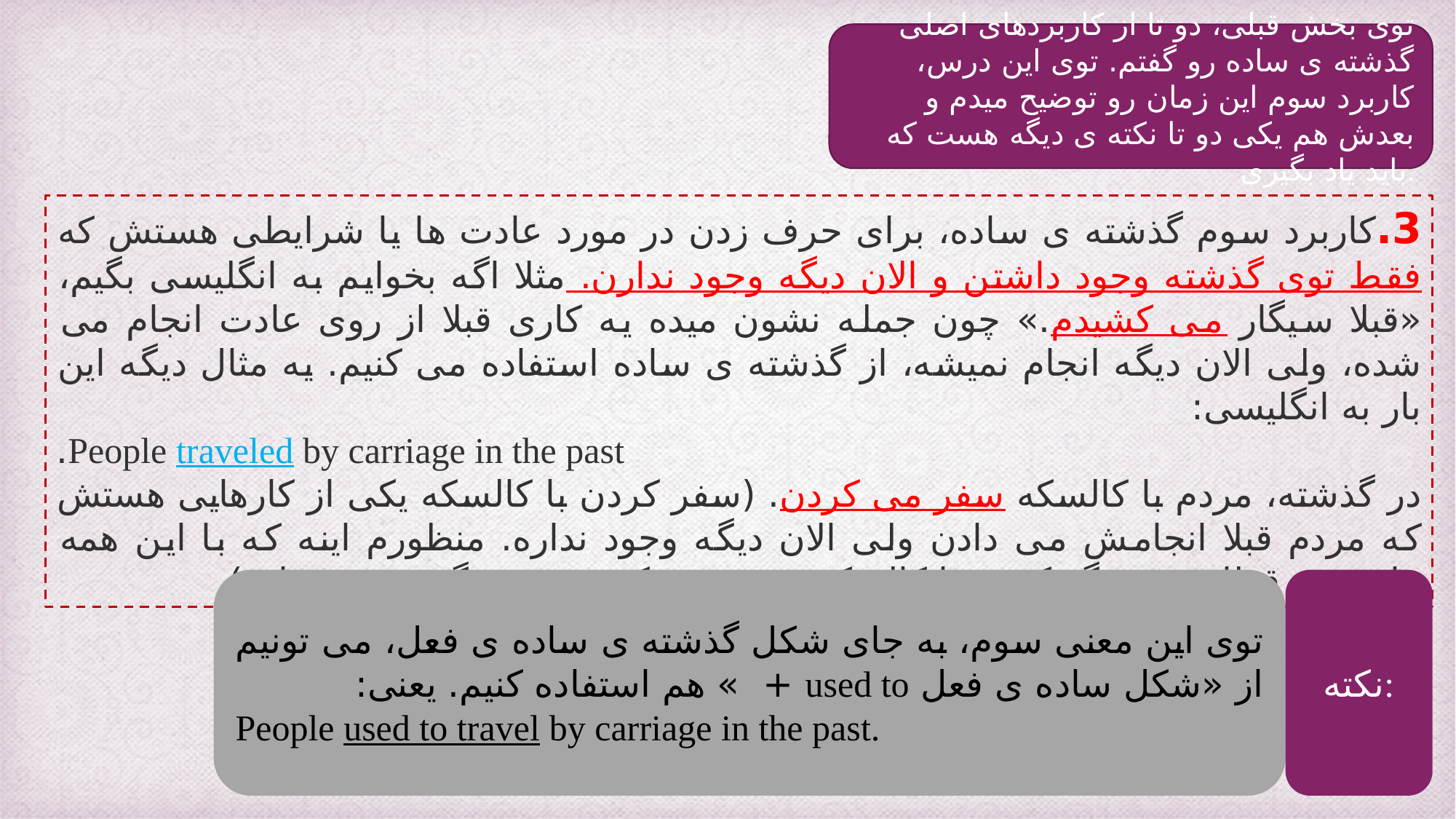

توی بخش قبلی، دو تا از کاربردهای اصلی گذشته ی ساده رو گفتم. توی این درس، کاربرد سوم این زمان رو توضیح میدم و بعدش هم یکی دو تا نکته ی دیگه هست که باید یاد بگیری.
3.کاربرد سوم گذشته ی ساده، برای حرف زدن در مورد عادت ها یا شرایطی هستش که فقط توی گذشته وجود داشتن و الان دیگه وجود ندارن. مثلا اگه بخوایم به انگلیسی بگیم، «قبلا سیگار می کشیدم.» چون جمله نشون میده یه کاری قبلا از روی عادت انجام می شده، ولی الان دیگه انجام نمیشه، از گذشته ی ساده استفاده می کنیم. یه مثال دیگه این بار به انگلیسی:
People traveled by carriage in the past.
در گذشته، مردم با کالسکه سفر می کردن. (سفر کردن با کالسکه یکی از کارهایی هستش که مردم قبلا انجامش می دادن ولی الان دیگه وجود نداره. منظورم اینه که با این همه ماشین و قطار و... دیگه کسی با کالسکه سفر نمی کنه. = پس گذشته ی ساده)
توی این معنی سوم، به جای شکل گذشته ی ساده ی فعل، می تونیم از «شکل ساده ی فعل used to +  » هم استفاده کنیم. یعنی:
People used to travel by carriage in the past.
نکته: